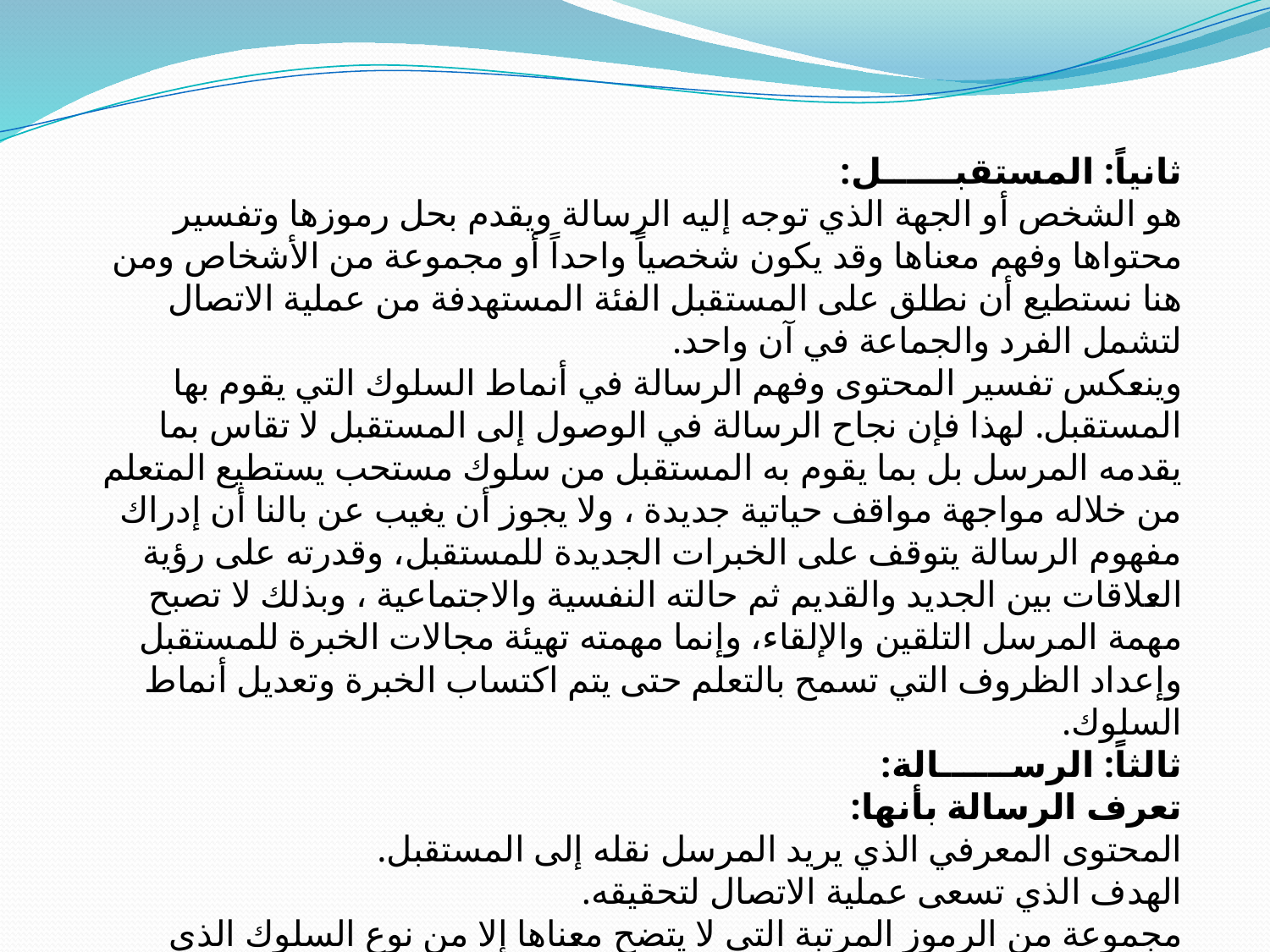

ثانياً: المستقبــــــل:
هو الشخص أو الجهة الذي توجه إليه الرسالة ويقدم بحل رموزها وتفسير محتواها وفهم معناها وقد يكون شخصياً واحداً أو مجموعة من الأشخاص ومن هنا نستطيع أن نطلق على المستقبل الفئة المستهدفة من عملية الاتصال لتشمل الفرد والجماعة في آن واحد.
وينعكس تفسير المحتوى وفهم الرسالة في أنماط السلوك التي يقوم بها المستقبل. لهذا فإن نجاح الرسالة في الوصول إلى المستقبل لا تقاس بما يقدمه المرسل بل بما يقوم به المستقبل من سلوك مستحب يستطيع المتعلم من خلاله مواجهة مواقف حياتية جديدة ، ولا يجوز أن يغيب عن بالنا أن إدراك مفهوم الرسالة يتوقف على الخبرات الجديدة للمستقبل، وقدرته على رؤية العلاقات بين الجديد والقديم ثم حالته النفسية والاجتماعية ، وبذلك لا تصبح مهمة المرسل التلقين والإلقاء، وإنما مهمته تهيئة مجالات الخبرة للمستقبل وإعداد الظروف التي تسمح بالتعلم حتى يتم اكتساب الخبرة وتعديل أنماط السلوك.
ثالثاً: الرســــــالة:
تعرف الرسالة بأنها:
المحتوى المعرفي الذي يريد المرسل نقله إلى المستقبل.
الهدف الذي تسعى عملية الاتصال لتحقيقه.
مجموعة من الرموز المرتبة التي لا يتضح معناها إلا من نوع السلوك الذي يمارسه المستقبل.
محتوى فكري يشمل عناصر المعلومة باختلاف أشكالها سواء أكانت مادة مطبوعة أو مسموعة أو مرئية.